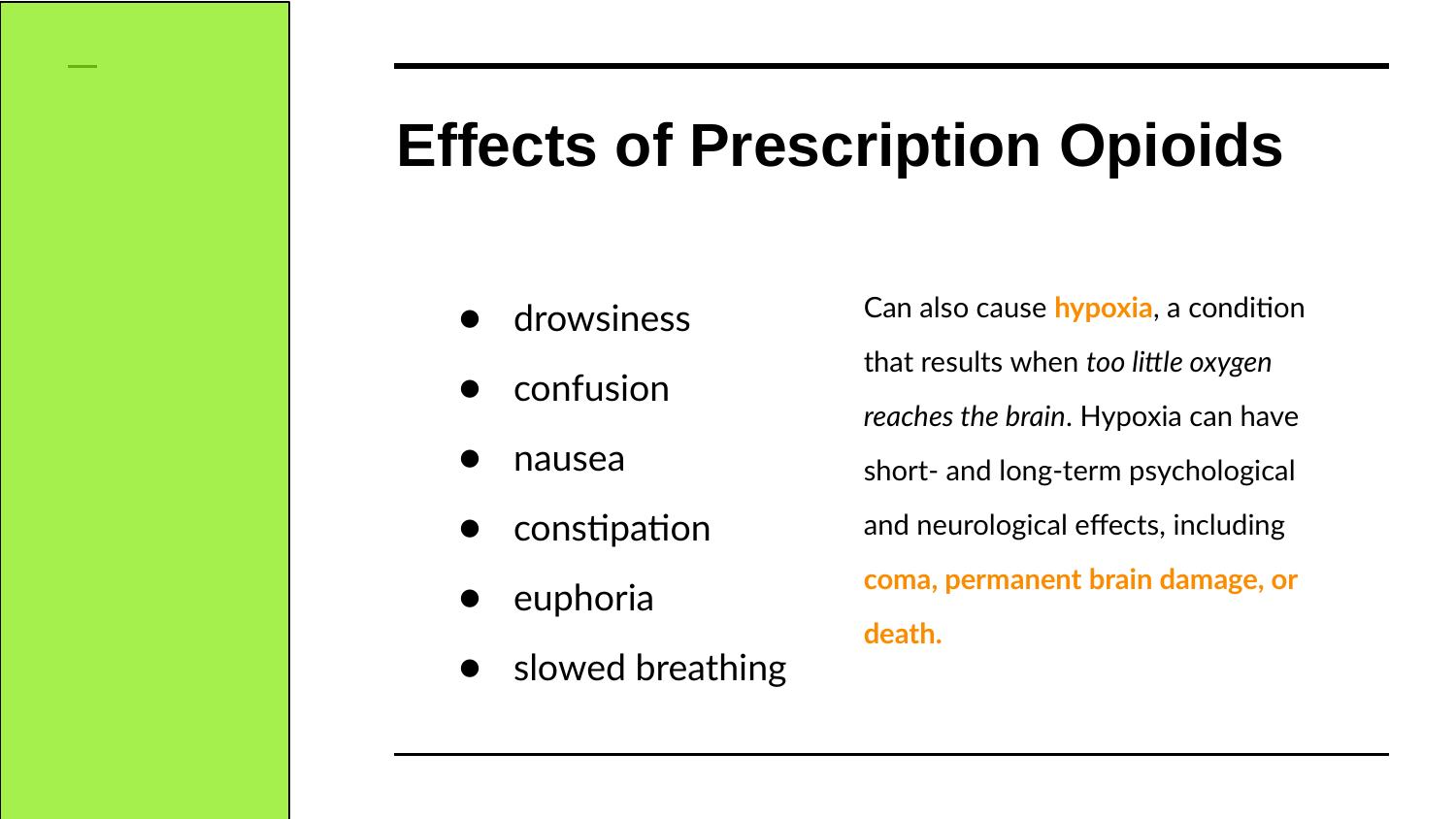

# Effects of Prescription Opioids
Can also cause hypoxia, a condition that results when too little oxygen reaches the brain. Hypoxia can have short- and long-term psychological and neurological effects, including coma, permanent brain damage, or death.
drowsiness
confusion
nausea
constipation
euphoria
slowed breathing